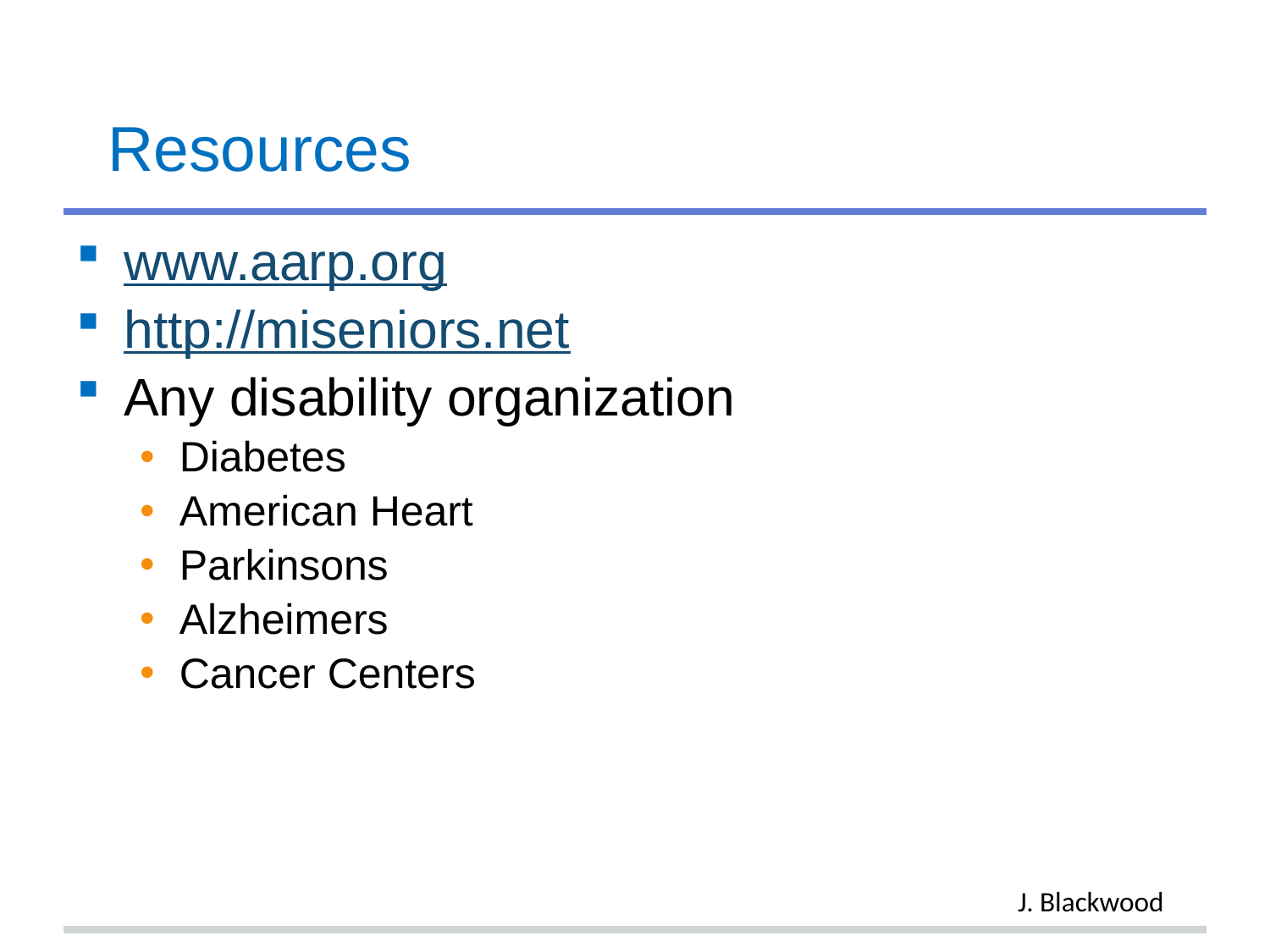

# Resources
www.aarp.org
http://miseniors.net
Any disability organization
Diabetes
American Heart
Parkinsons
Alzheimers
Cancer Centers
J. Blackwood